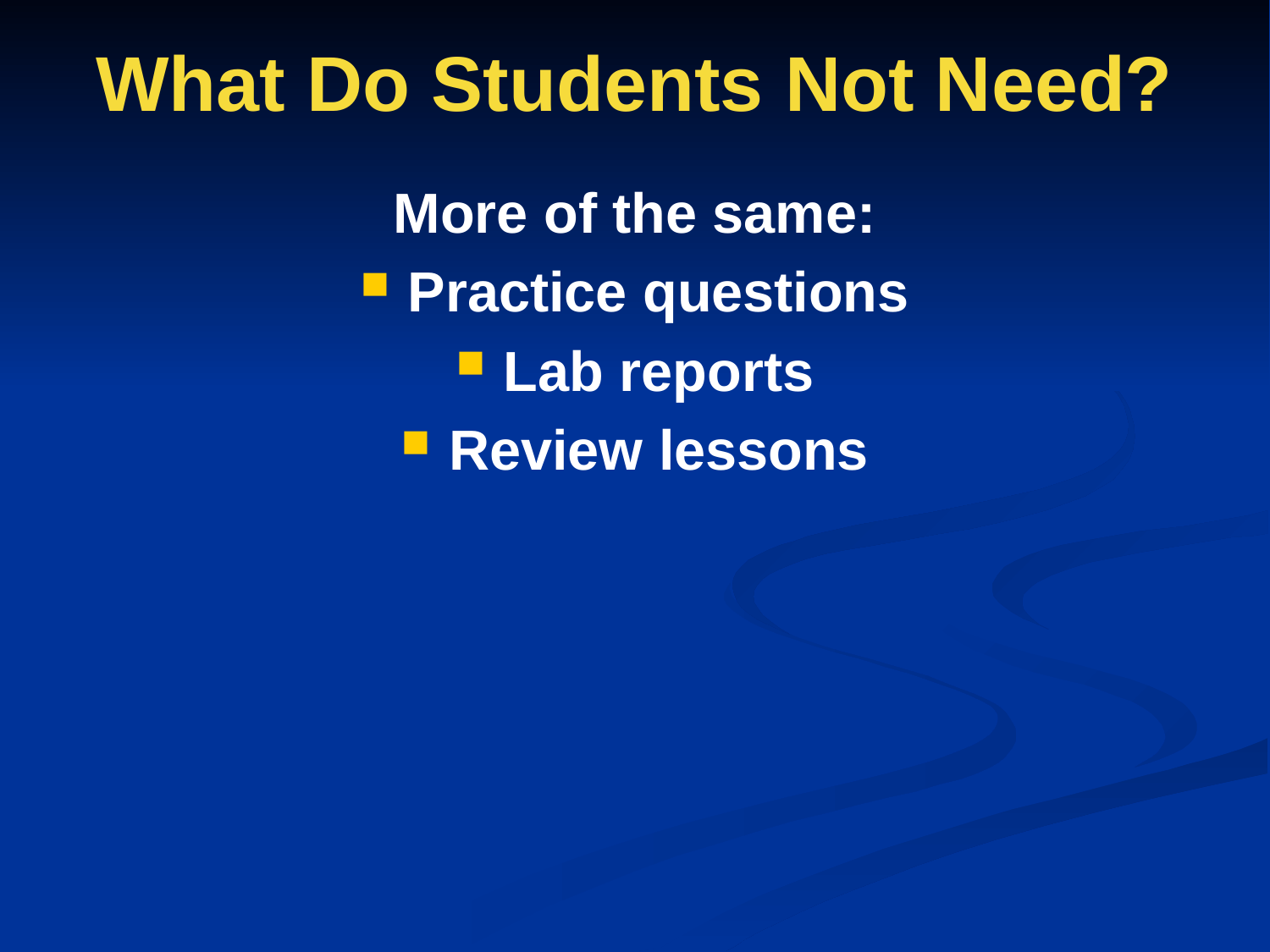

# What Do Students Not Need?
More of the same:
Practice questions
Lab reports
Review lessons